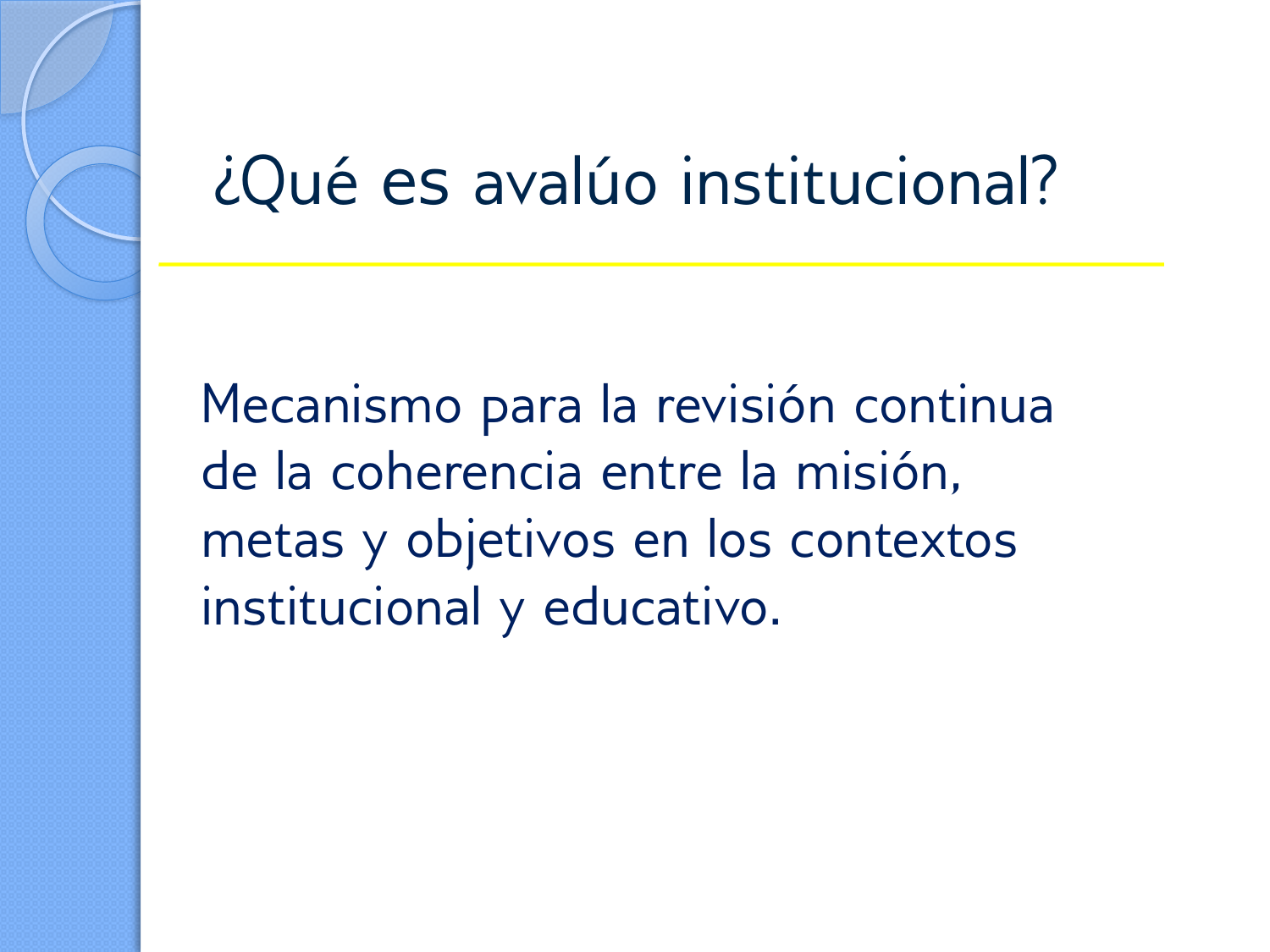

# ¿Qué es avalúo institucional?

	Mecanismo para la revisión continua de la coherencia entre la misión, metas y objetivos en los contextos institucional y educativo.